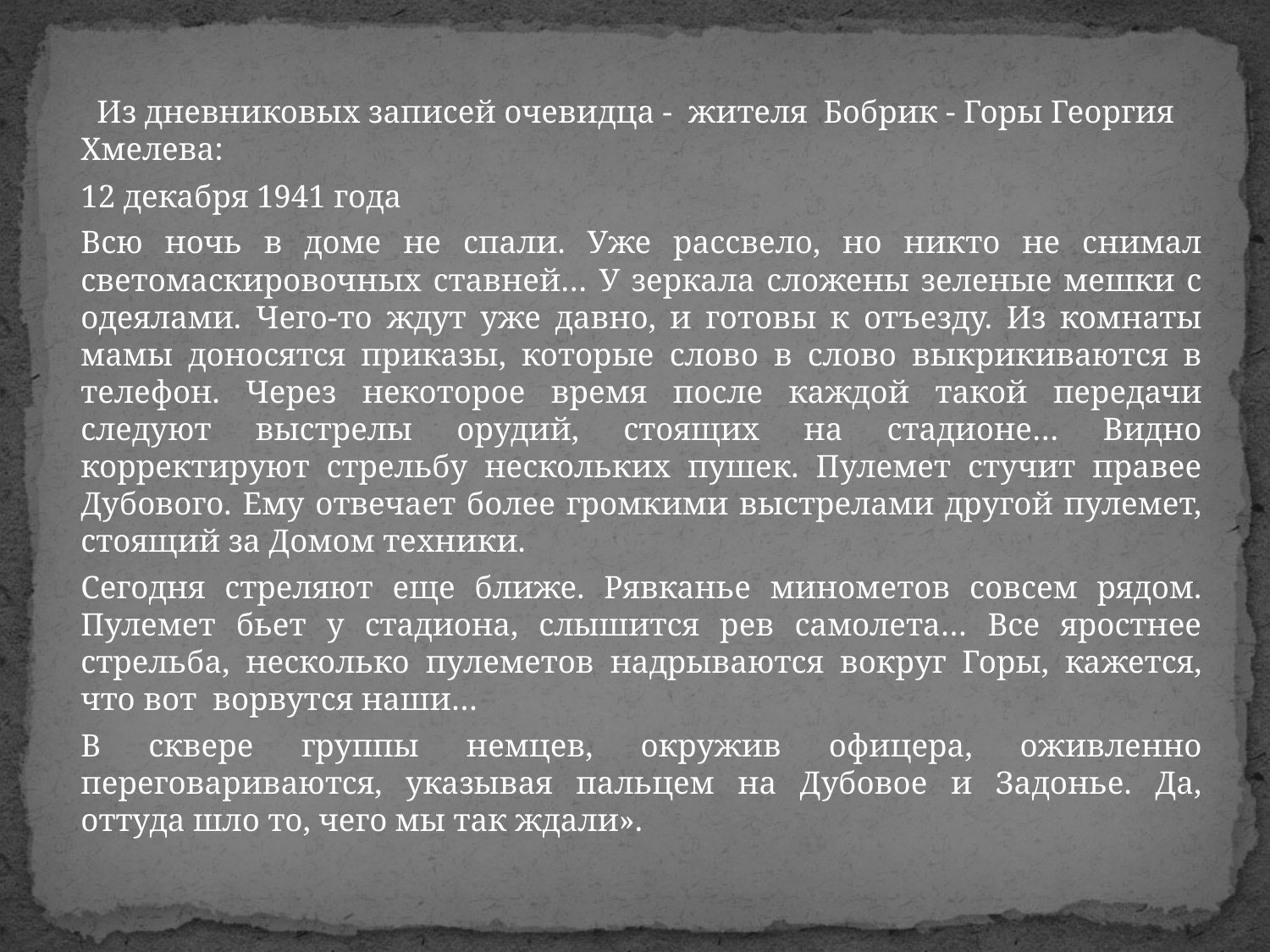

Из дневниковых записей очевидца -  жителя  Бобрик - Горы Георгия Хмелева:
12 декабря 1941 года
Всю ночь в доме не спали. Уже рассвело, но никто не снимал светомаскировочных ставней… У зеркала сложены зеленые мешки с одеялами. Чего-то ждут уже давно, и готовы к отъезду. Из комнаты мамы доносятся приказы, которые слово в слово выкрикиваются в телефон. Через некоторое время после каждой такой передачи следуют выстрелы орудий, стоящих на стадионе… Видно корректируют стрельбу нескольких пушек. Пулемет стучит правее Дубового. Ему отвечает более громкими выстрелами другой пулемет, стоящий за Домом техники.
Сегодня стреляют еще ближе. Рявканье минометов совсем рядом. Пулемет бьет у стадиона, слышится рев самолета… Все яростнее стрельба, несколько пулеметов надрываются вокруг Горы, кажется, что вот  ворвутся наши…
В сквере группы немцев, окружив офицера, оживленно переговариваются, указывая пальцем на Дубовое и Задонье. Да, оттуда шло то, чего мы так ждали».